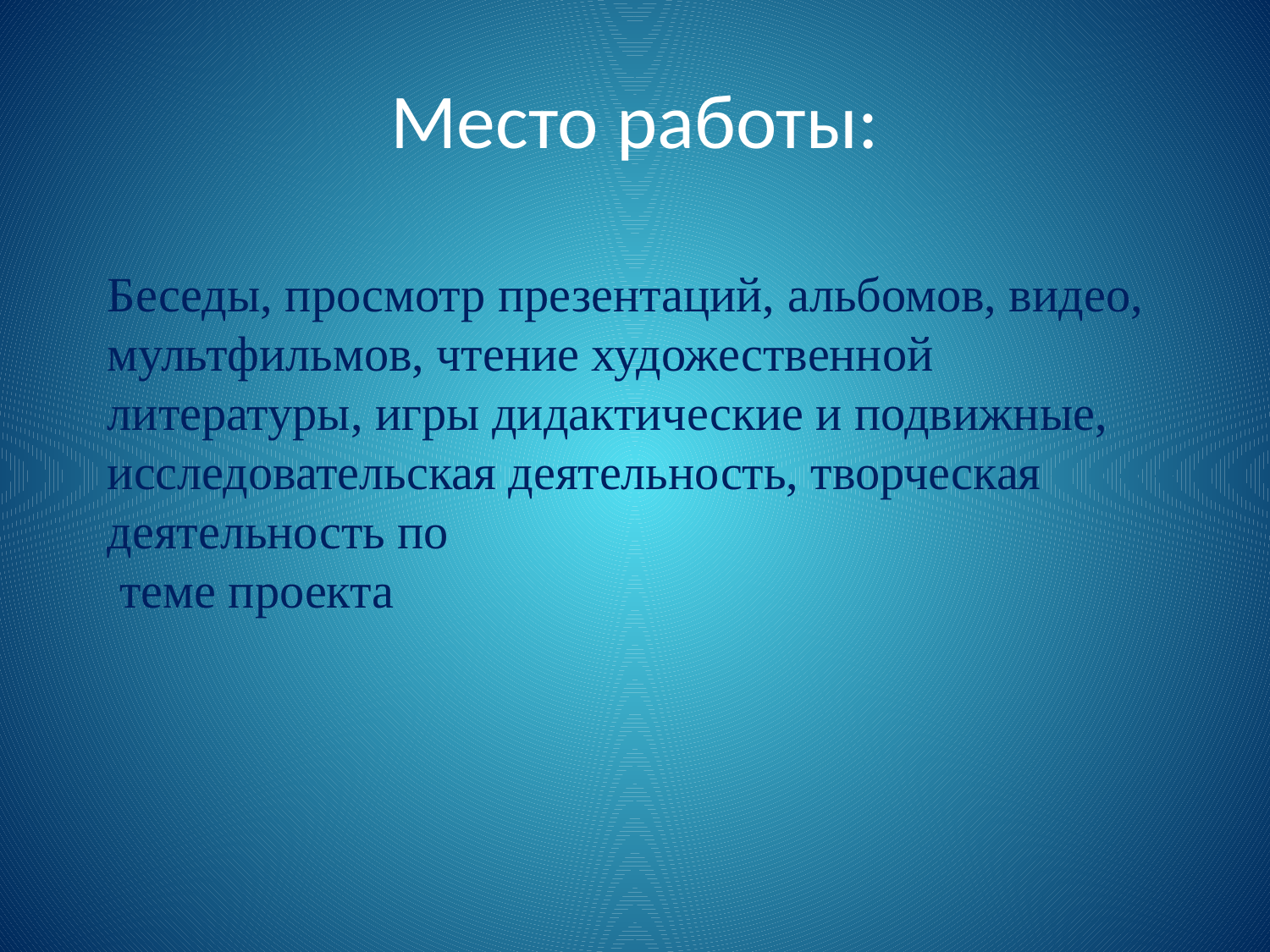

# Место работы:
Беседы, просмотр презентаций, альбомов, видео, мультфильмов, чтение художественной литературы, игры дидактические и подвижные, исследовательская деятельность, творческая деятельность по
 теме проекта